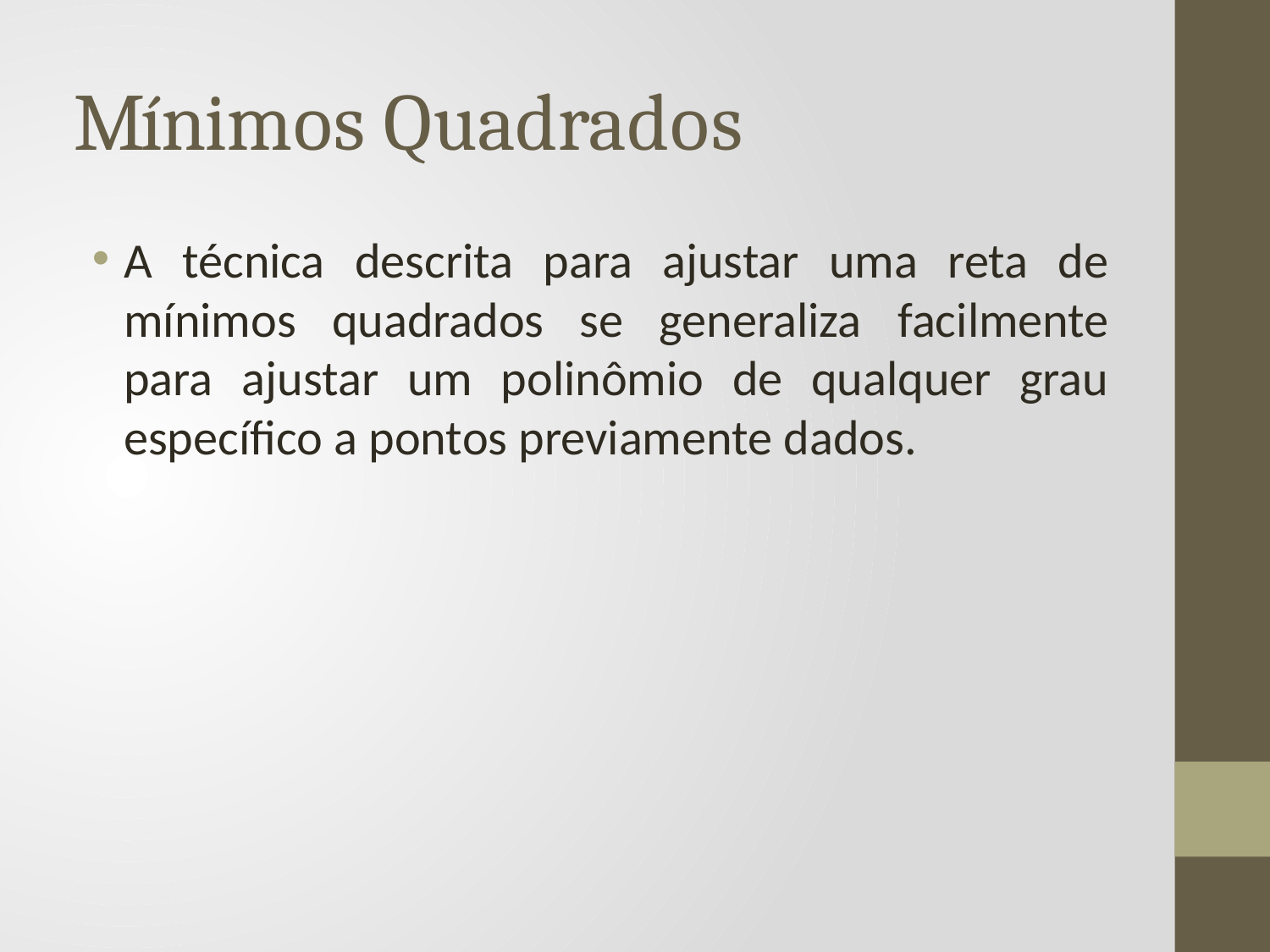

# Mínimos Quadrados
A técnica descrita para ajustar uma reta de mínimos quadrados se generaliza facilmente para ajustar um polinômio de qualquer grau específico a pontos previamente dados.